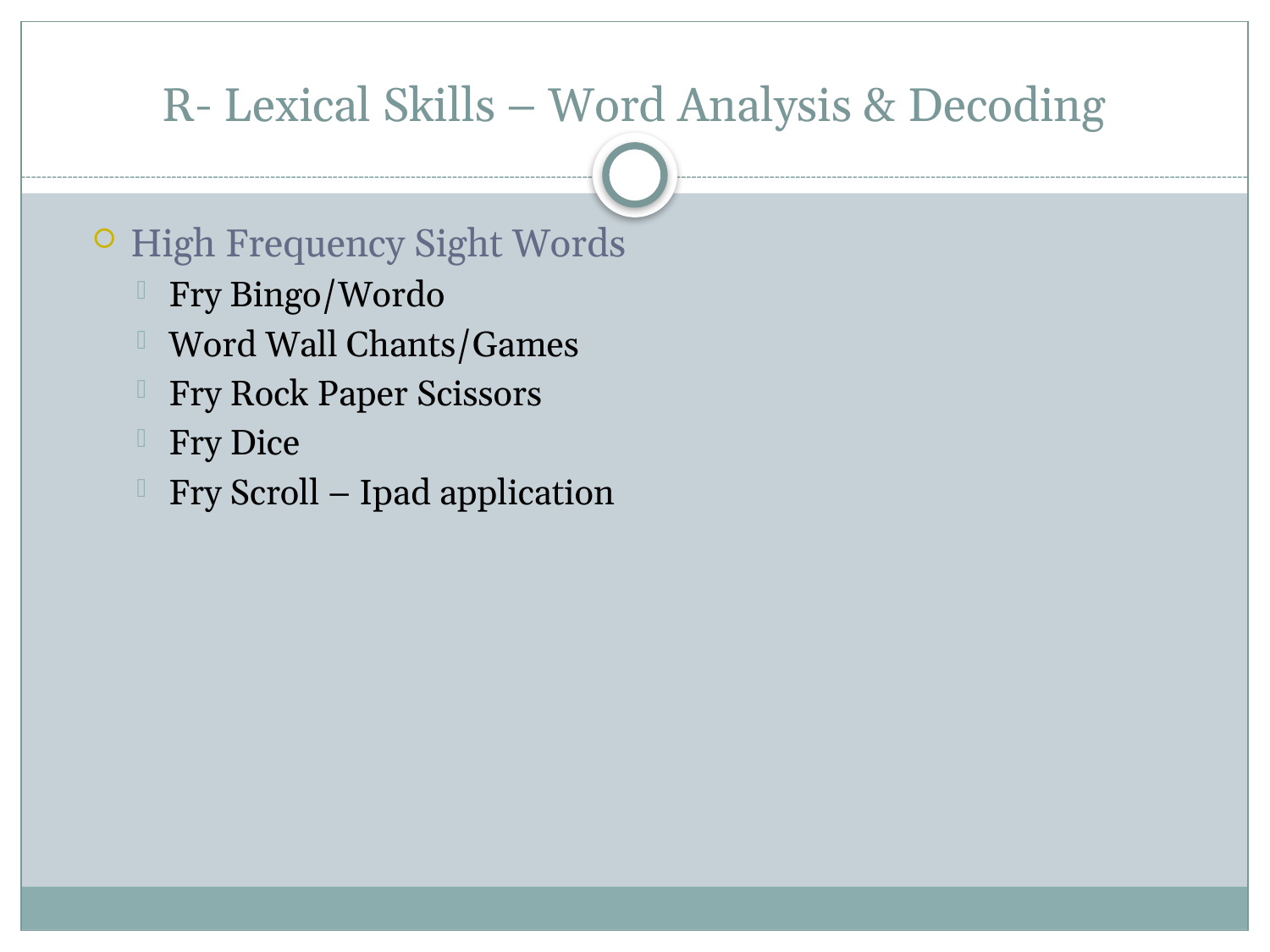

# R- Lexical Skills – Word Analysis & Decoding
High Frequency Sight Words
Fry Bingo/Wordo
Word Wall Chants/Games
Fry Rock Paper Scissors
Fry Dice
Fry Scroll – Ipad application